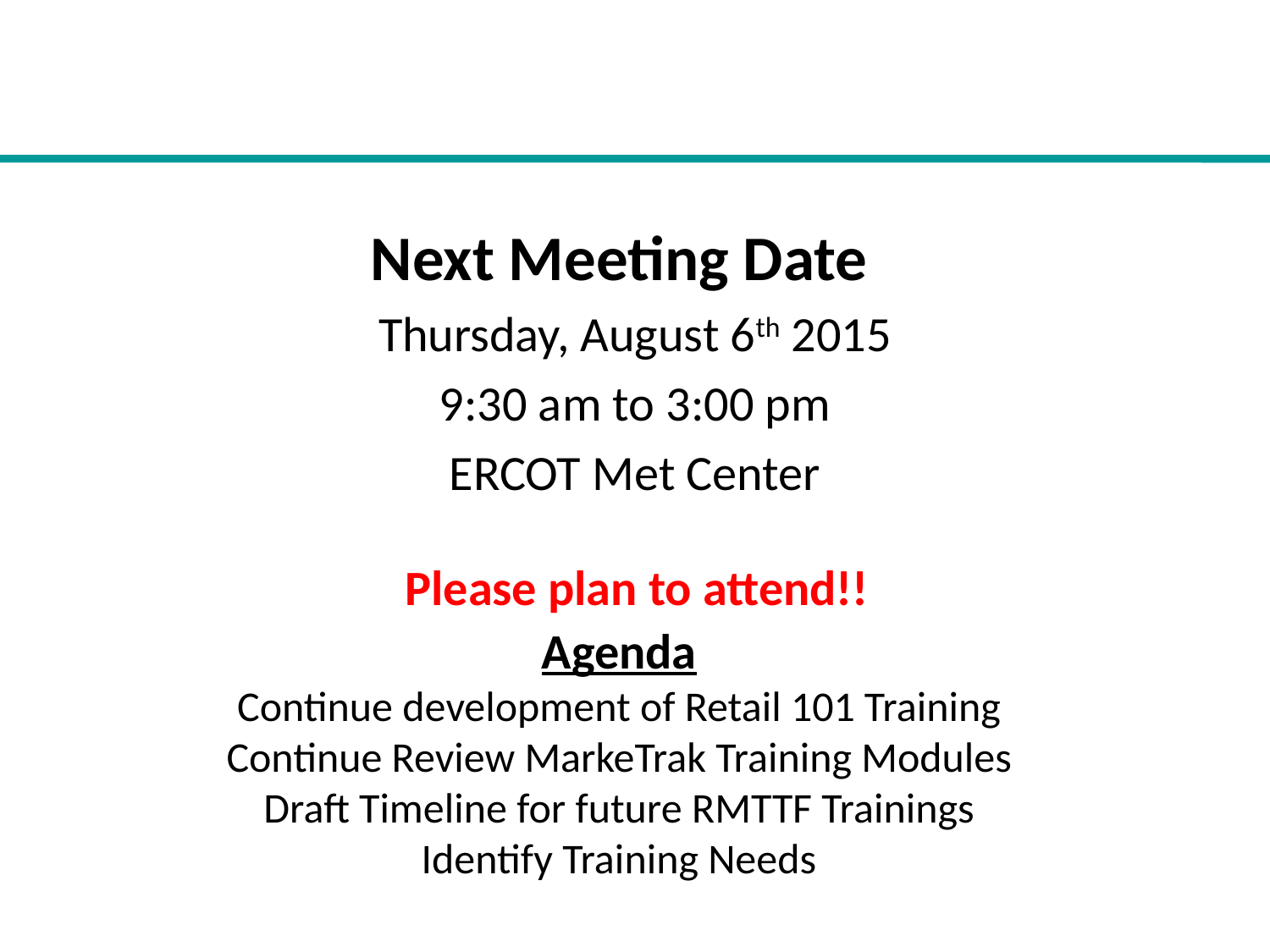

# Next Meeting Date
Thursday, August 6th 2015
9:30 am to 3:00 pm
ERCOT Met Center
Please plan to attend!!

Agenda
Continue development of Retail 101 Training
Continue Review MarkeTrak Training Modules
Draft Timeline for future RMTTF Trainings
Identify Training Needs